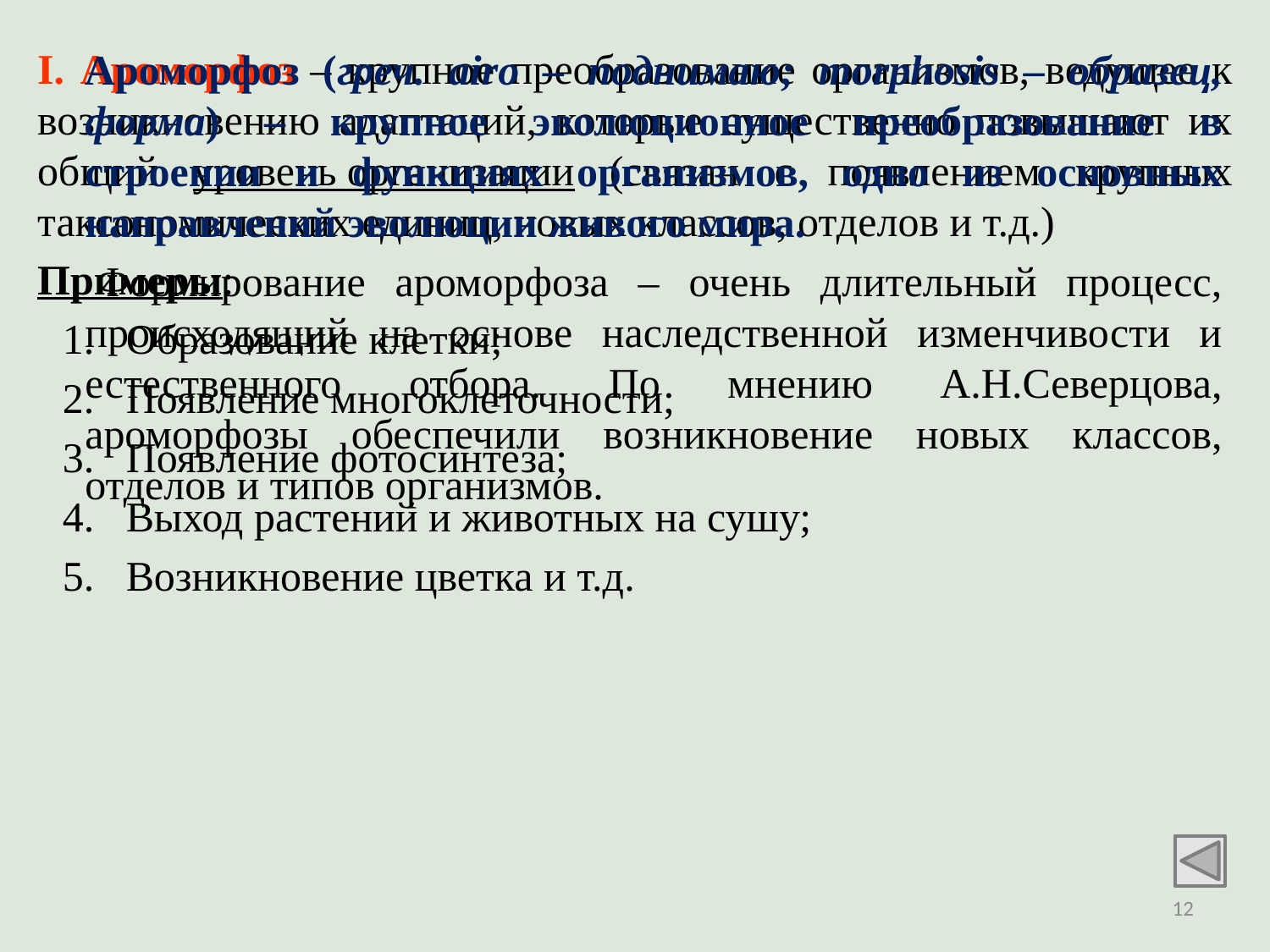

I. Ароморфоз – крупное преобразование организмов, ведущее к возникновению адаптаций, которые существенно повышают их общий уровень организации (связан с появлением крупных таксономических единиц, новых классов, отделов и т.д.)
  Ароморфоз (греч. airo – поднимаю; morphosis – образец, форма) – крупное эволюционное преобразование в строении и функциях организмов, одно из основных направлений эволюции живого мира.
  Формирование ароморфоза – очень длительный процесс, происходящий на основе наследственной изменчивости и естественного отбора. По мнению А.Н.Северцова, ароморфозы обеспечили возникновение новых классов, отделов и типов организмов.
Примеры:
Образование клетки;
Появление многоклеточности;
Появление фотосинтеза;
Выход растений и животных на сушу;
Возникновение цветка и т.д.

12